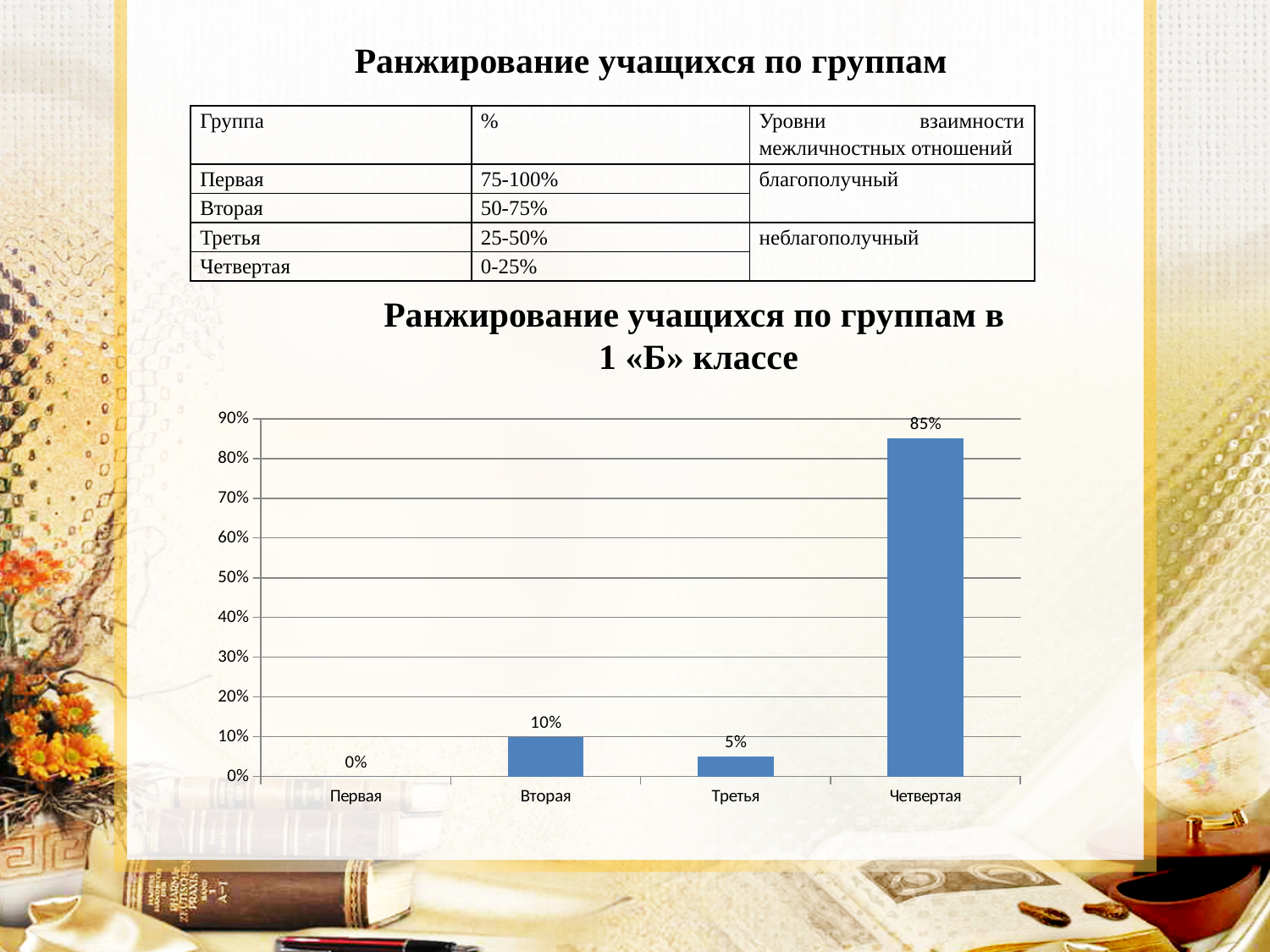

Ранжирование учащихся по группам

| Группа | % | Уровни взаимности межличностных отношений |
| --- | --- | --- |
| Первая | 75-100% | благополучный |
| Вторая | 50-75% |  |
| Третья | 25-50% | неблагополучный |
| Четвертая | 0-25% |  |
Ранжирование учащихся по группам в
1 «Б» классе

### Chart

| Category |  |
|---|---|
| Первая | 0.0 |
| Вторая | 0.1 |
| Третья | 0.05 |
| Четвертая | 0.8500000000000006 |